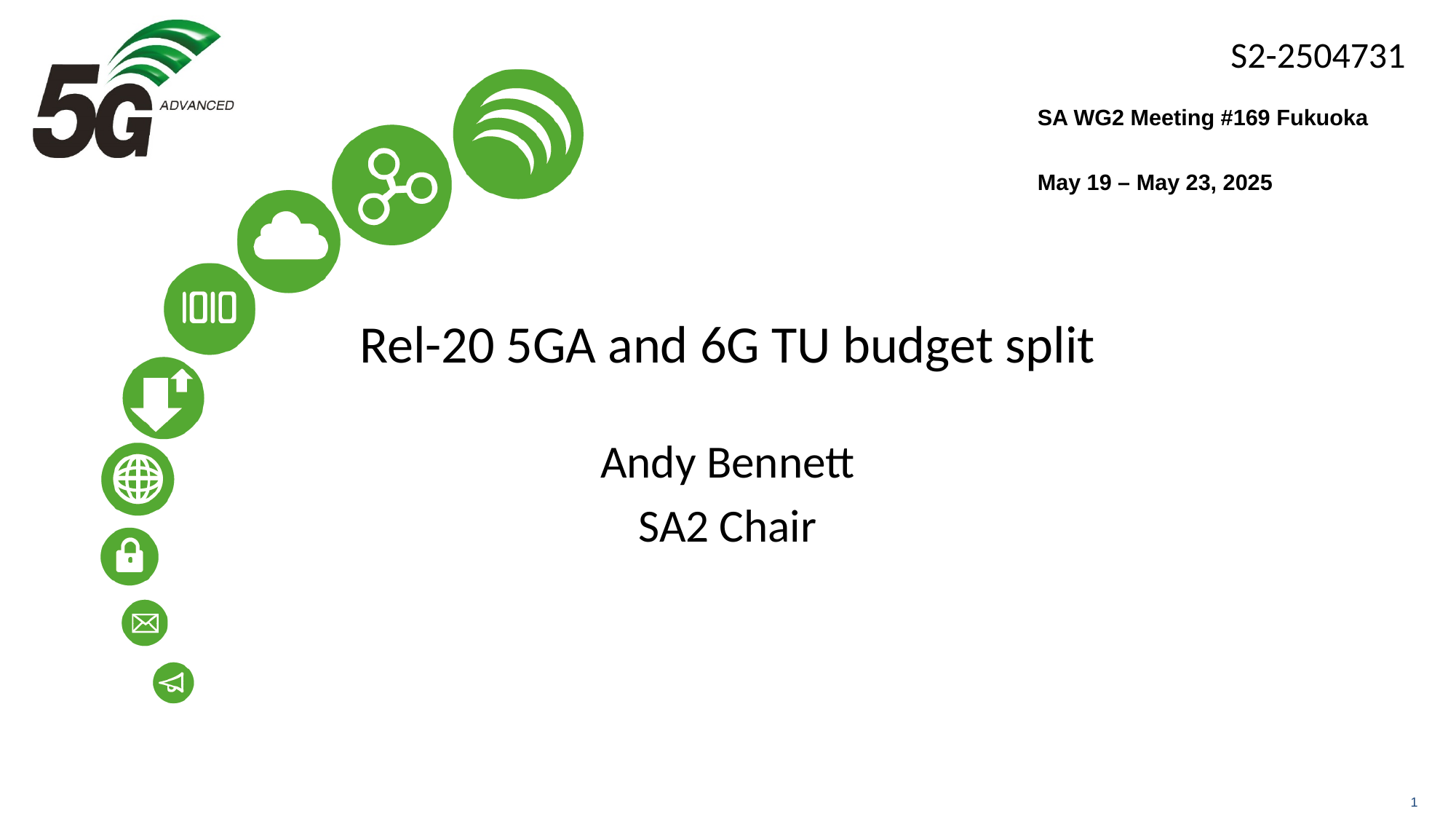

SA WG2 Meeting #169 Fukuoka
May 19 – May 23, 2025
# Rel-20 5GA and 6G TU budget split
Andy Bennett
SA2 Chair